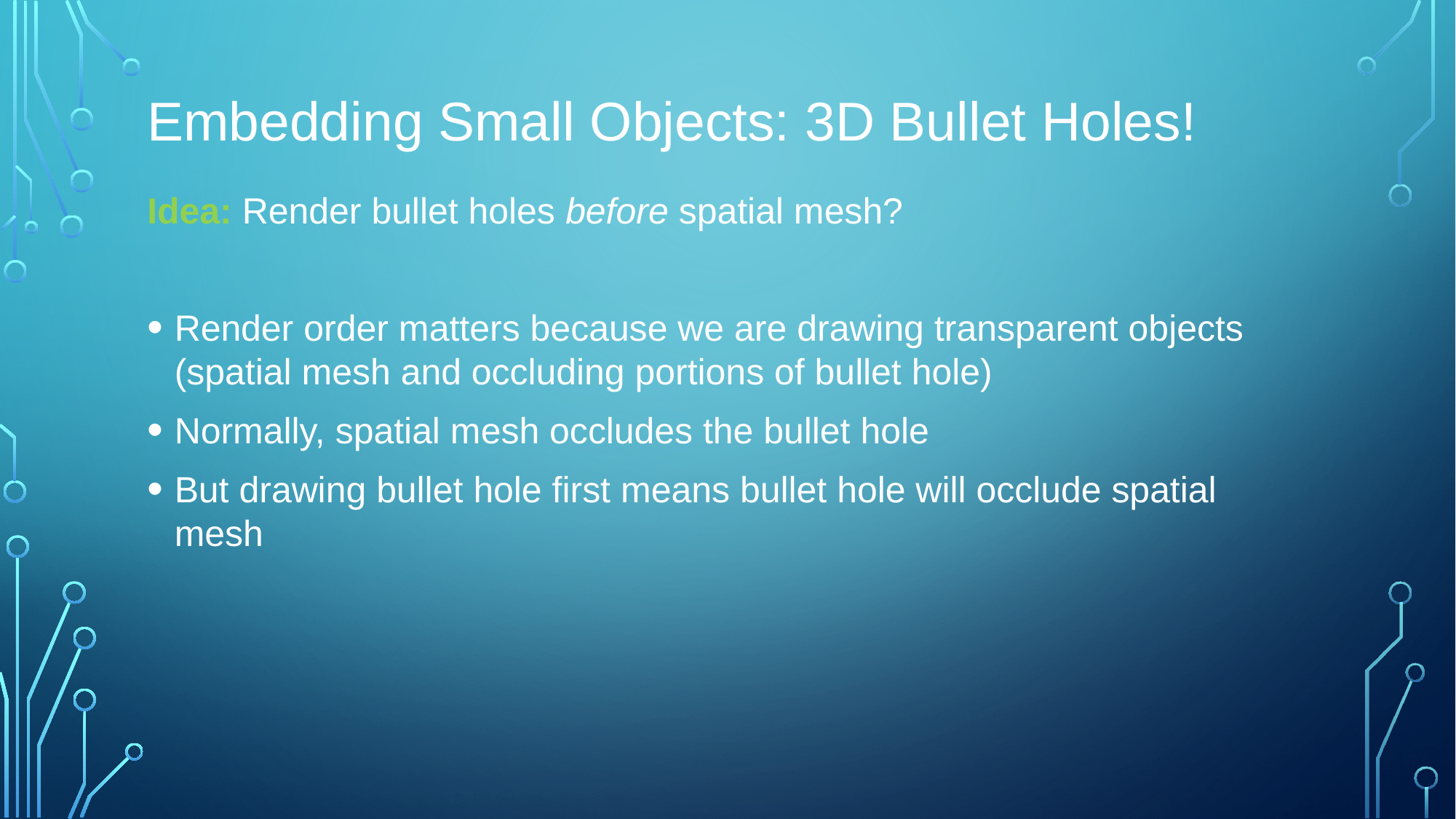

# Embedding Small Objects: 3D Bullet Holes!
Idea: Render bullet holes before spatial mesh?

Render order matters because we are drawing transparent objects (spatial mesh and occluding portions of bullet hole)
Normally, spatial mesh occludes the bullet hole
But drawing bullet hole first means bullet hole will occlude spatial mesh